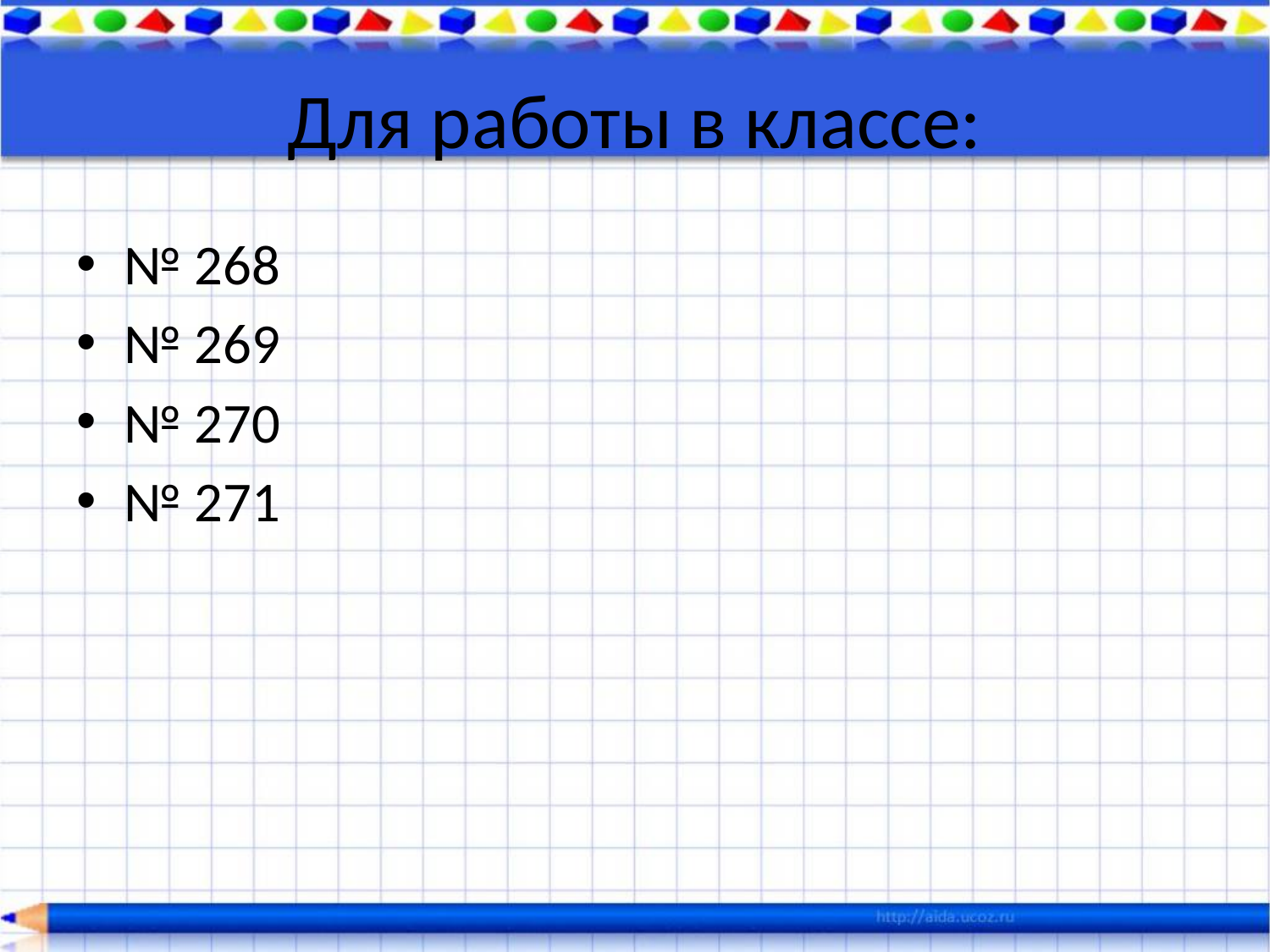

# Для работы в классе:
№ 268
№ 269
№ 270
№ 271